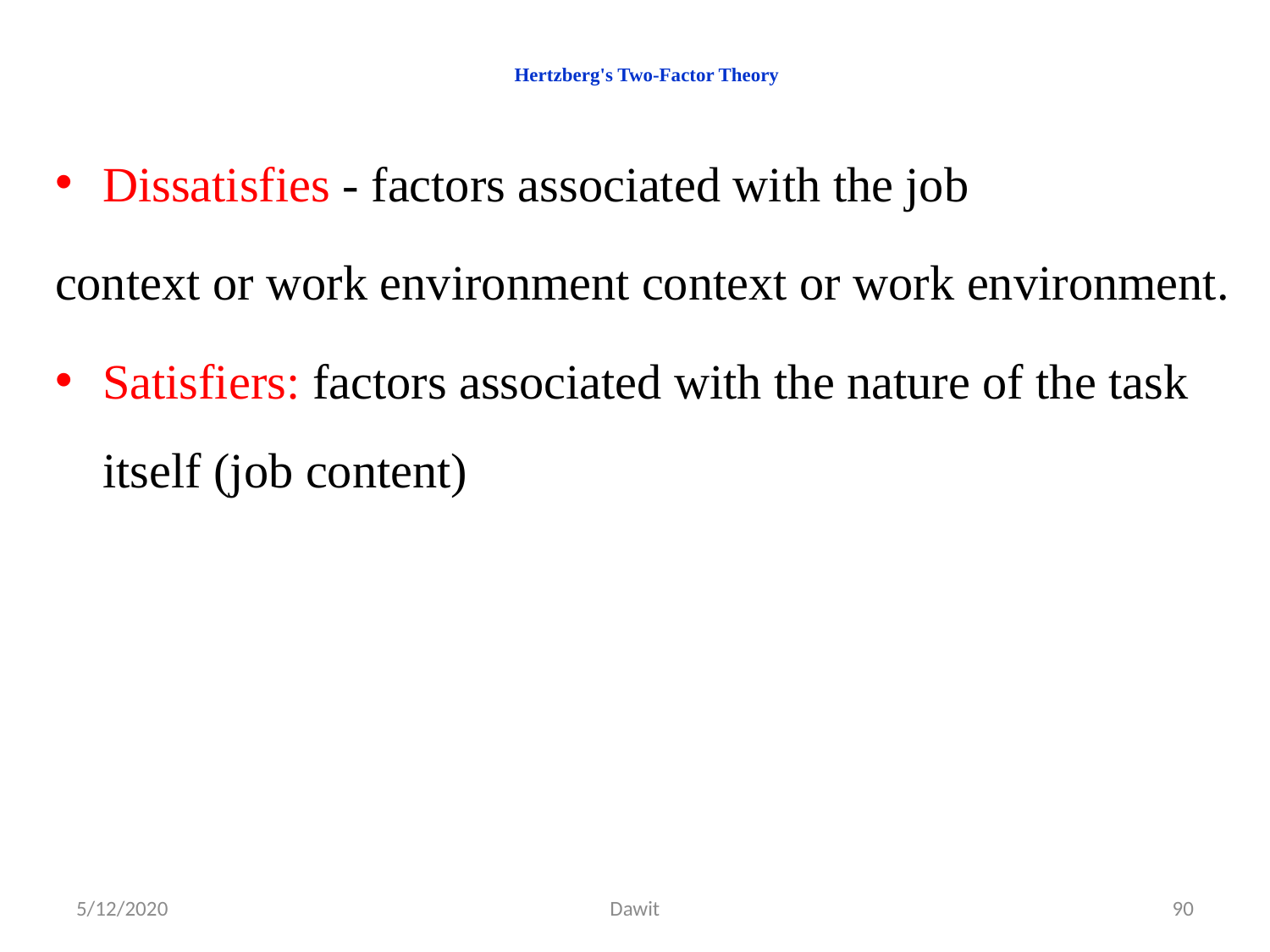

# Hertzberg's Two-Factor Theory
Dissatisfies - factors associated with the job
context or work environment context or work environment.
Satisfiers: factors associated with the nature of the task itself (job content)
5/12/2020
Dawit
90